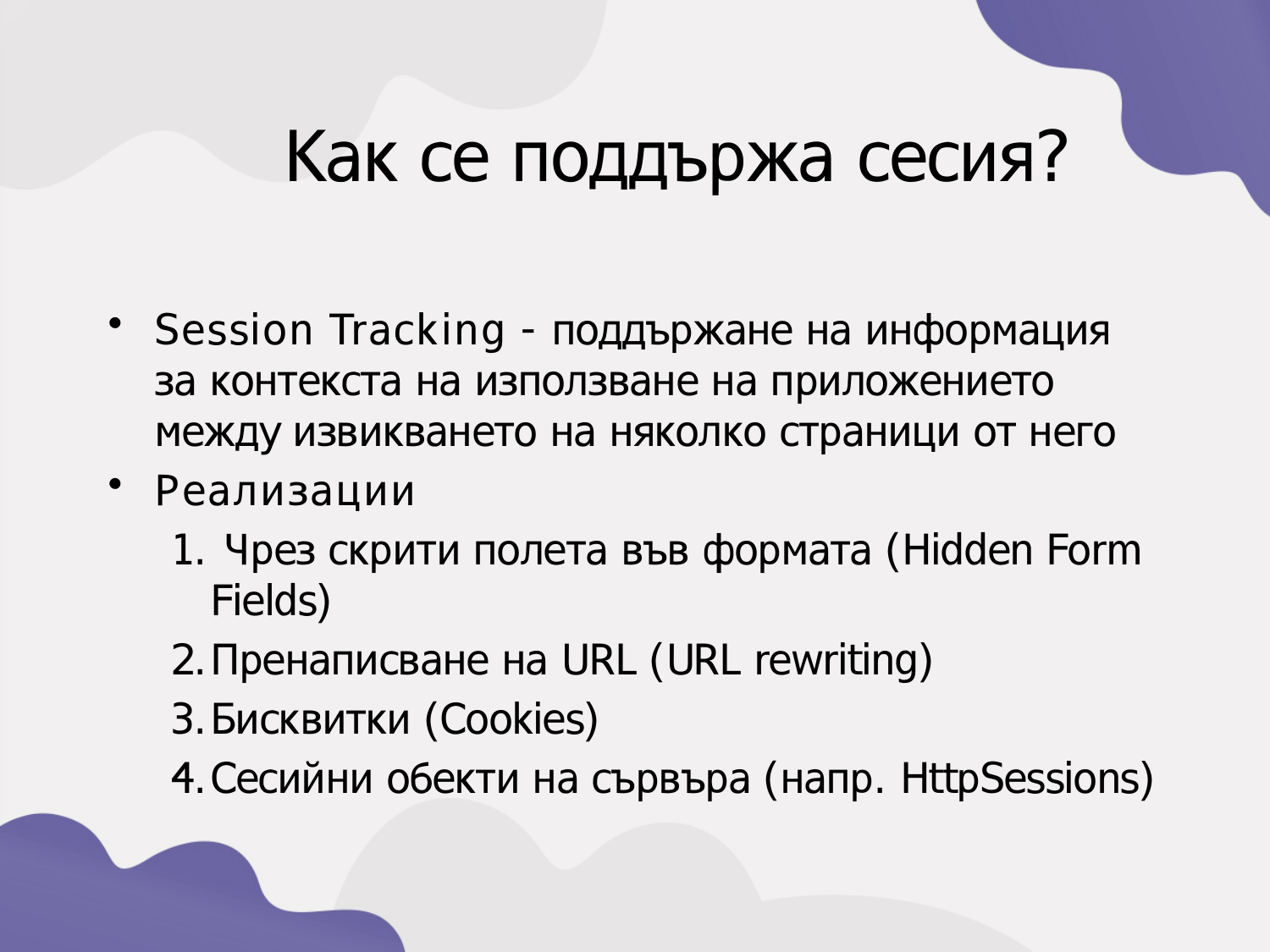

Как се поддържа сесия?
Session Tracking - поддържане на информация за контекста на използване на приложението между извикването на няколко страници от него
Реализации
 Чрез скрити полета във формата (Hidden Form Fields)
Пренаписване на URL (URL rewriting)
Бисквитки (Cookies)
Сесийни обекти на сървъра (напр. HttpSessions)